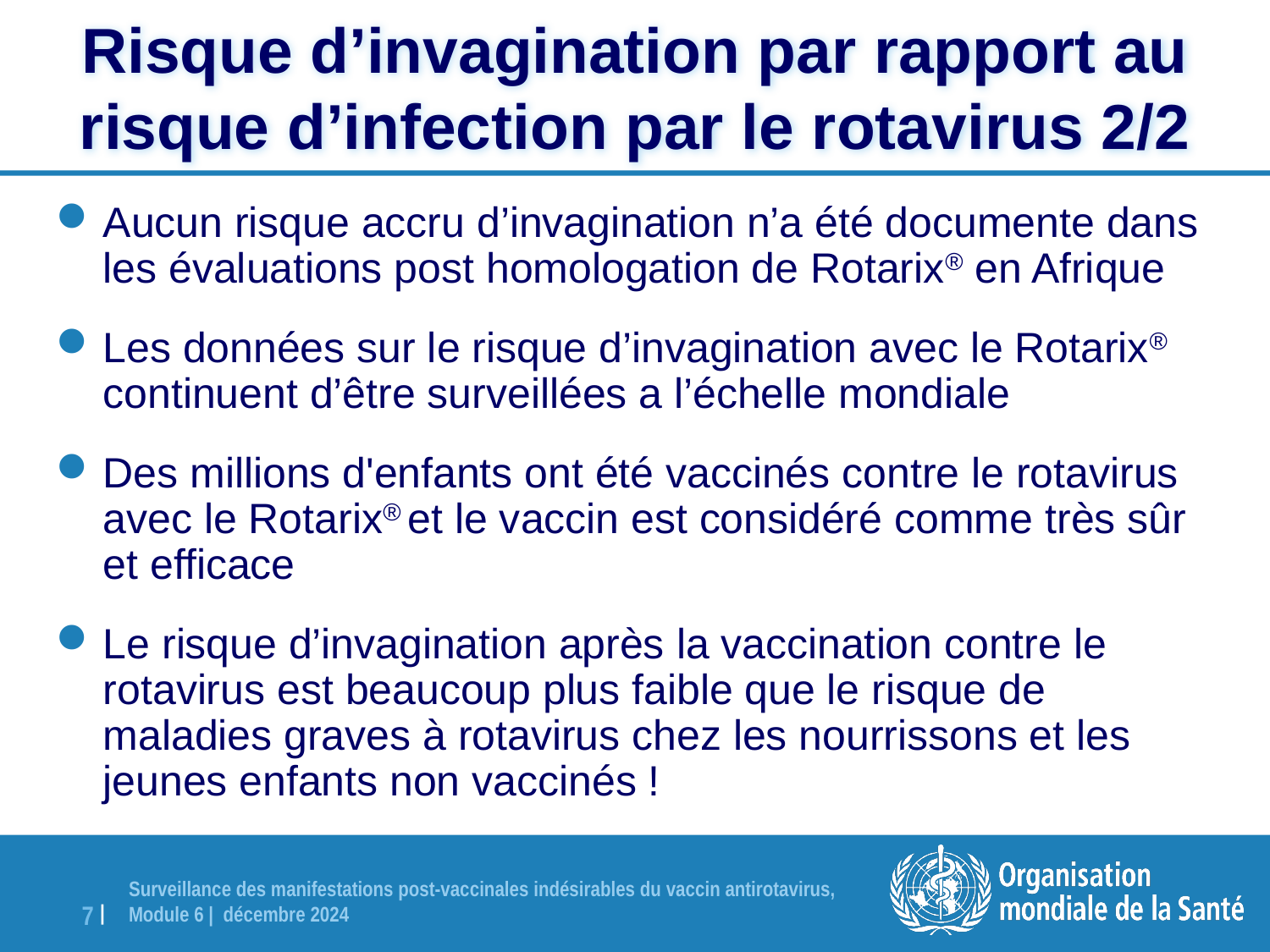

Risque d’invagination par rapport au risque d’infection par le rotavirus 2/2
Aucun risque accru d’invagination n’a été documente dans les évaluations post homologation de Rotarix® en Afrique
Les données sur le risque d’invagination avec le Rotarix® continuent d’être surveillées a l’échelle mondiale
Des millions d'enfants ont été vaccinés contre le rotavirus avec le Rotarix® et le vaccin est considéré comme très sûr et efficace
Le risque d’invagination après la vaccination contre le rotavirus est beaucoup plus faible que le risque de maladies graves à rotavirus chez les nourrissons et les jeunes enfants non vaccinés !